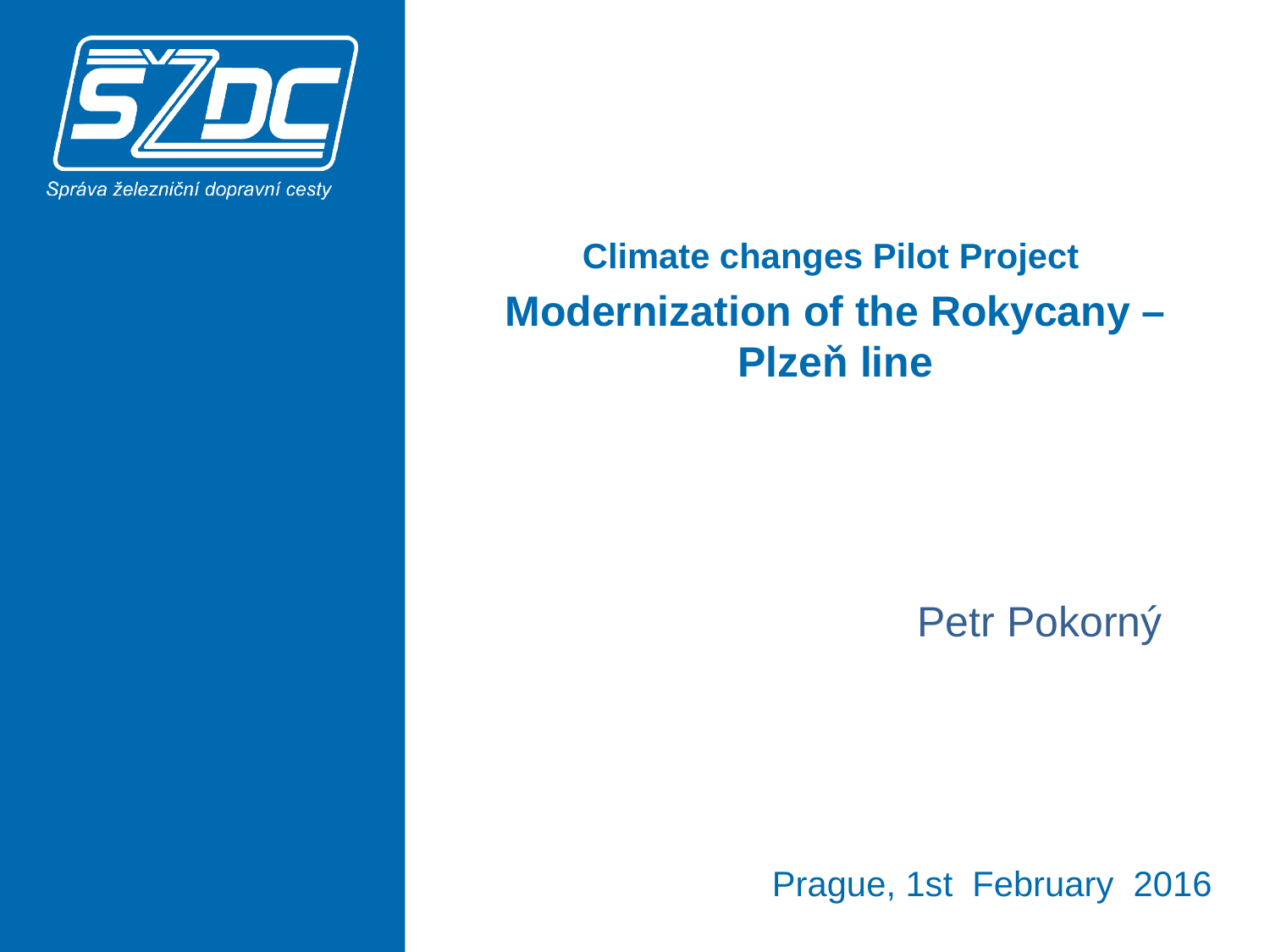

Climate changes Pilot Project
Modernization of the Rokycany – Plzeň line
Petr Pokorný

Prague, 1st  February  2016